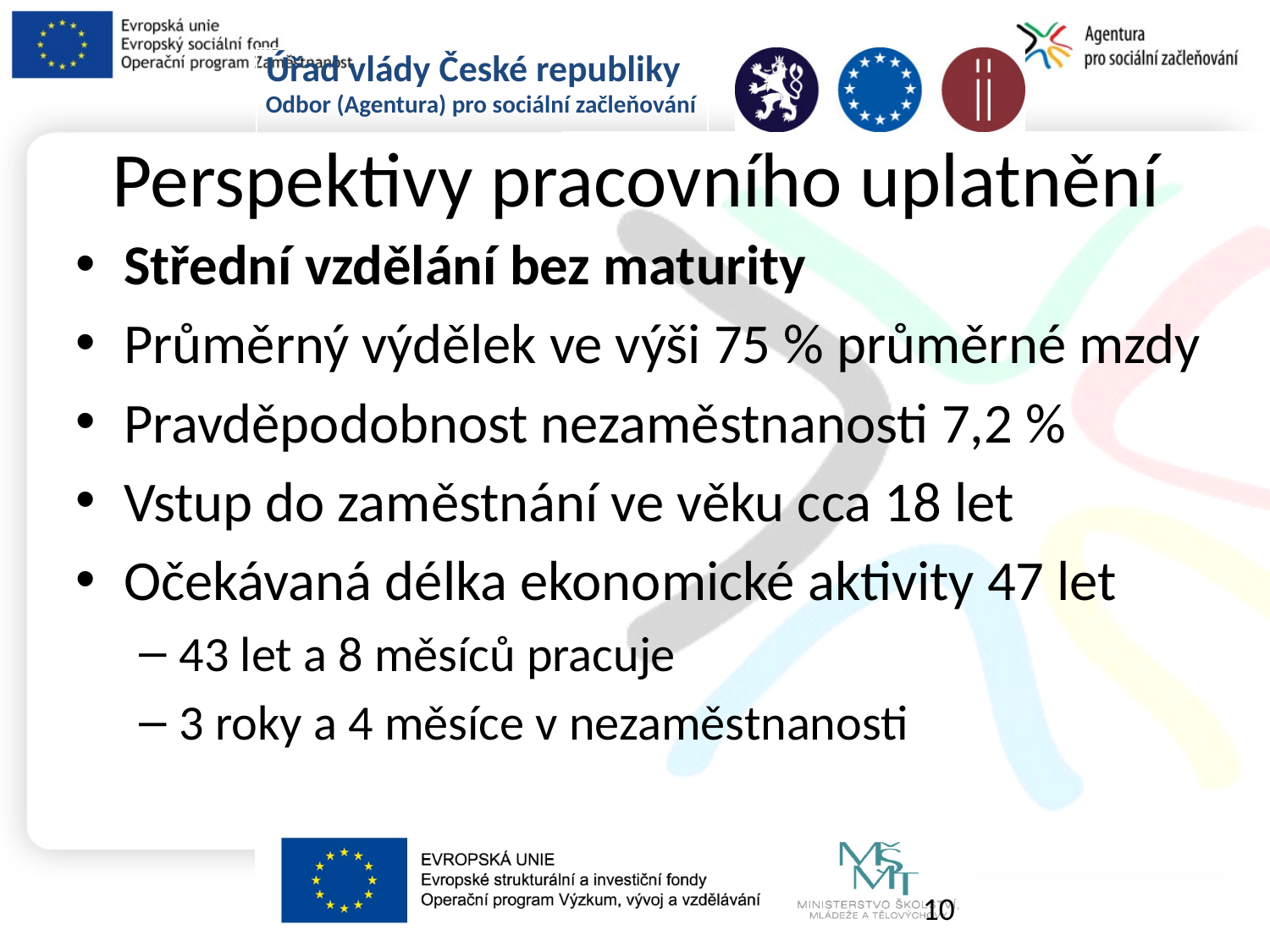

# Perspektivy pracovního uplatnění
Střední vzdělání bez maturity
Průměrný výdělek ve výši 75 % průměrné mzdy
Pravděpodobnost nezaměstnanosti 7,2 %
Vstup do zaměstnání ve věku cca 18 let
Očekávaná délka ekonomické aktivity 47 let
43 let a 8 měsíců pracuje
3 roky a 4 měsíce v nezaměstnanosti

10